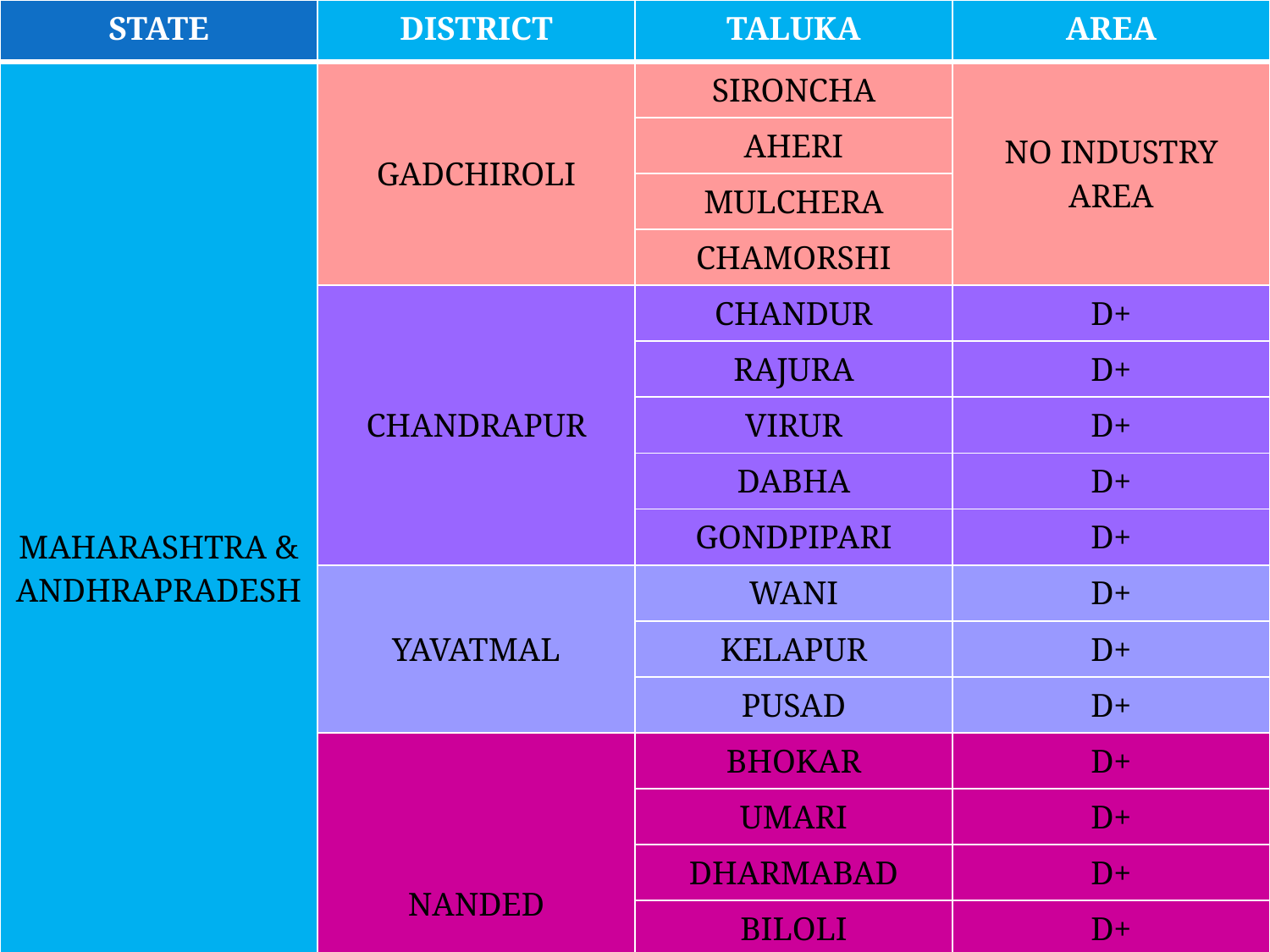

| STATE | DISTRICT | TALUKA | AREA |
| --- | --- | --- | --- |
| MAHARASHTRA & ANDHRAPRADESH | GADCHIROLI | SIRONCHA | NO INDUSTRY AREA |
|  |  | AHERI |  |
|  |  | MULCHERA |  |
|  |  | CHAMORSHI |  |
|  | CHANDRAPUR | CHANDUR | D+ |
|  |  | RAJURA | D+ |
|  |  | VIRUR | D+ |
|  |  | DABHA | D+ |
|  |  | GONDPIPARI | D+ |
|  | YAVATMAL | WANI | D+ |
|  |  | KELAPUR | D+ |
|  |  | PUSAD | D+ |
|  | NANDED | BHOKAR | D+ |
|  |  | UMARI | D+ |
|  |  | DHARMABAD | D+ |
|  |  | BILOLI | D+ |
|  |  | DEGLUR | D+ |
|  |  | KINWAT | D+ |